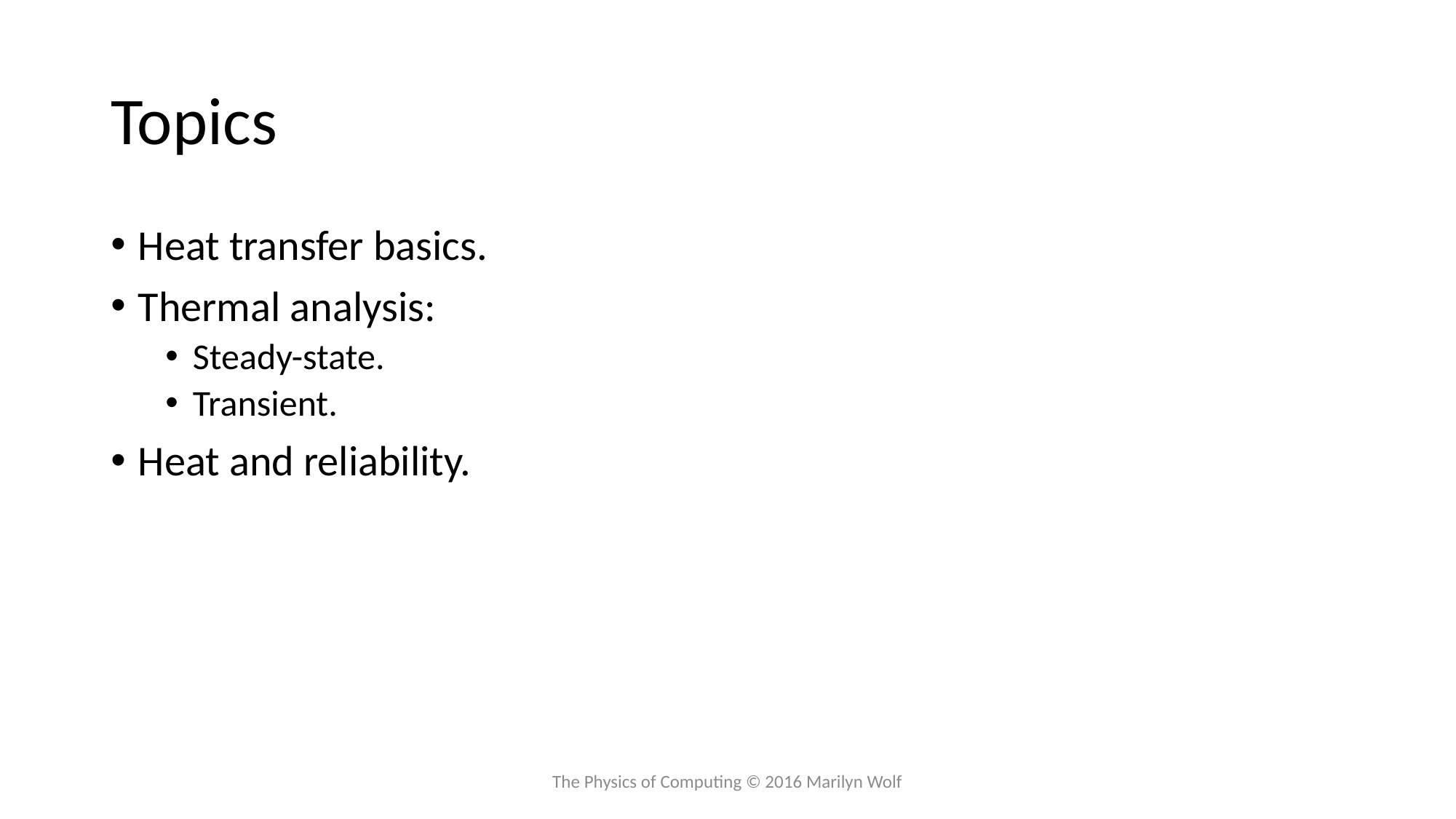

# Topics
Heat transfer basics.
Thermal analysis:
Steady-state.
Transient.
Heat and reliability.
The Physics of Computing © 2016 Marilyn Wolf